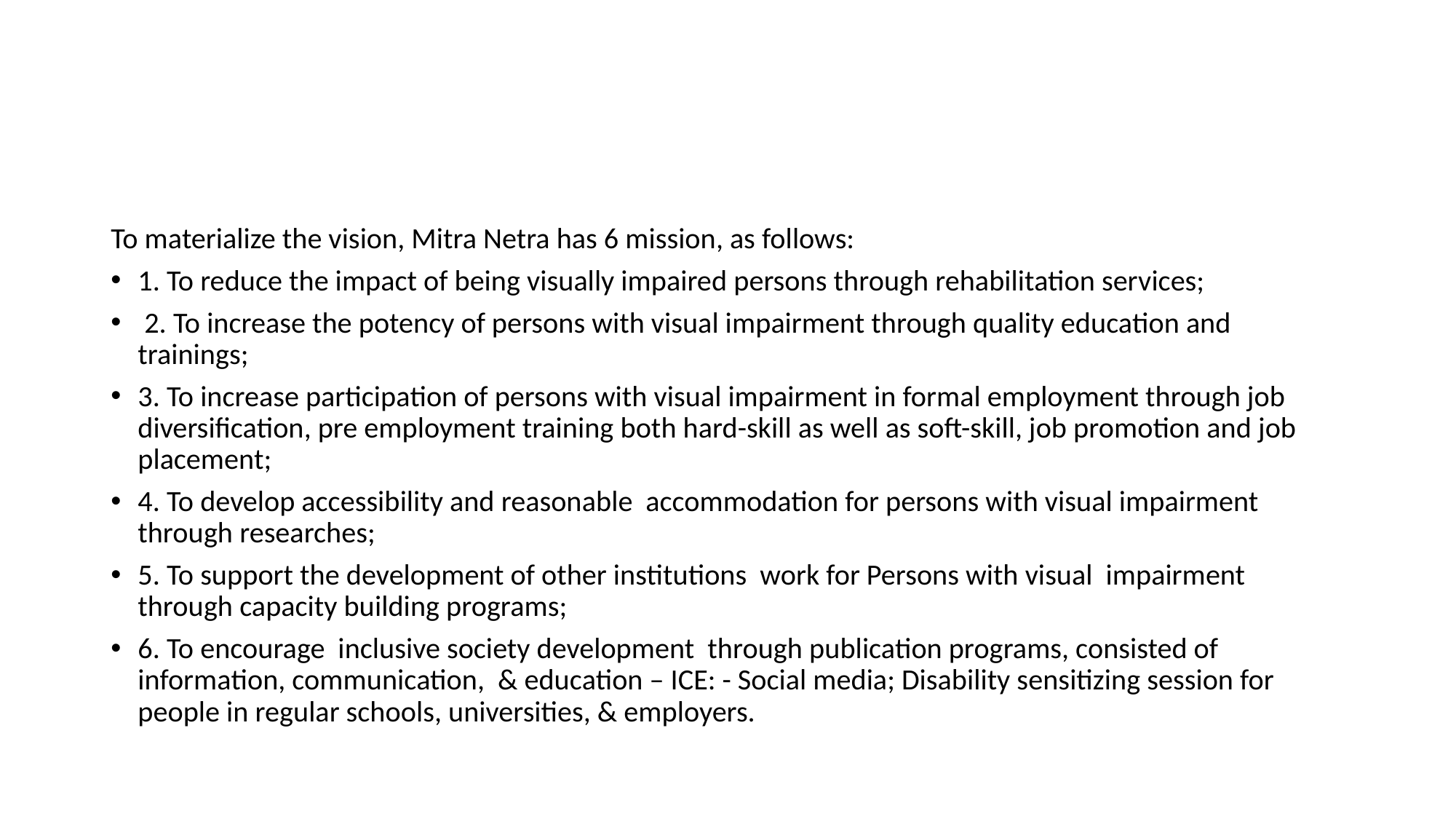

To materialize the vision, Mitra Netra has 6 mission, as follows:
1. To reduce the impact of being visually impaired persons through rehabilitation services;
 2. To increase the potency of persons with visual impairment through quality education and trainings;
3. To increase participation of persons with visual impairment in formal employment through job diversification, pre employment training both hard-skill as well as soft-skill, job promotion and job placement;
4. To develop accessibility and reasonable  accommodation for persons with visual impairment through researches;
5. To support the development of other institutions  work for Persons with visual  impairment through capacity building programs;
6. To encourage  inclusive society development  through publication programs, consisted of information, communication,  & education – ICE: - Social media; Disability sensitizing session for people in regular schools, universities, & employers.